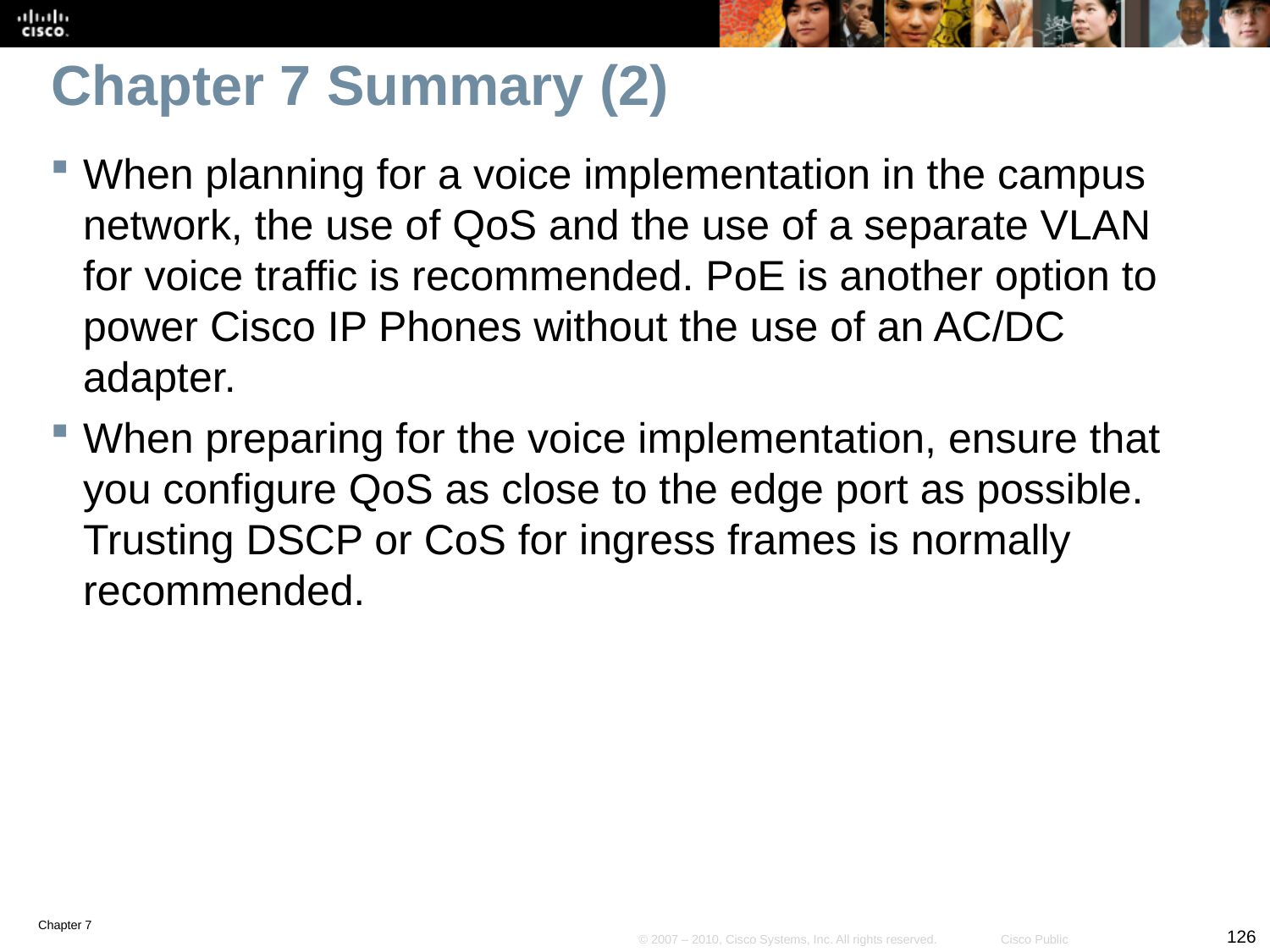

# Chapter 7 Summary (2)
When planning for a voice implementation in the campus network, the use of QoS and the use of a separate VLAN for voice traffic is recommended. PoE is another option to power Cisco IP Phones without the use of an AC/DC adapter.
When preparing for the voice implementation, ensure that you configure QoS as close to the edge port as possible. Trusting DSCP or CoS for ingress frames is normally recommended.